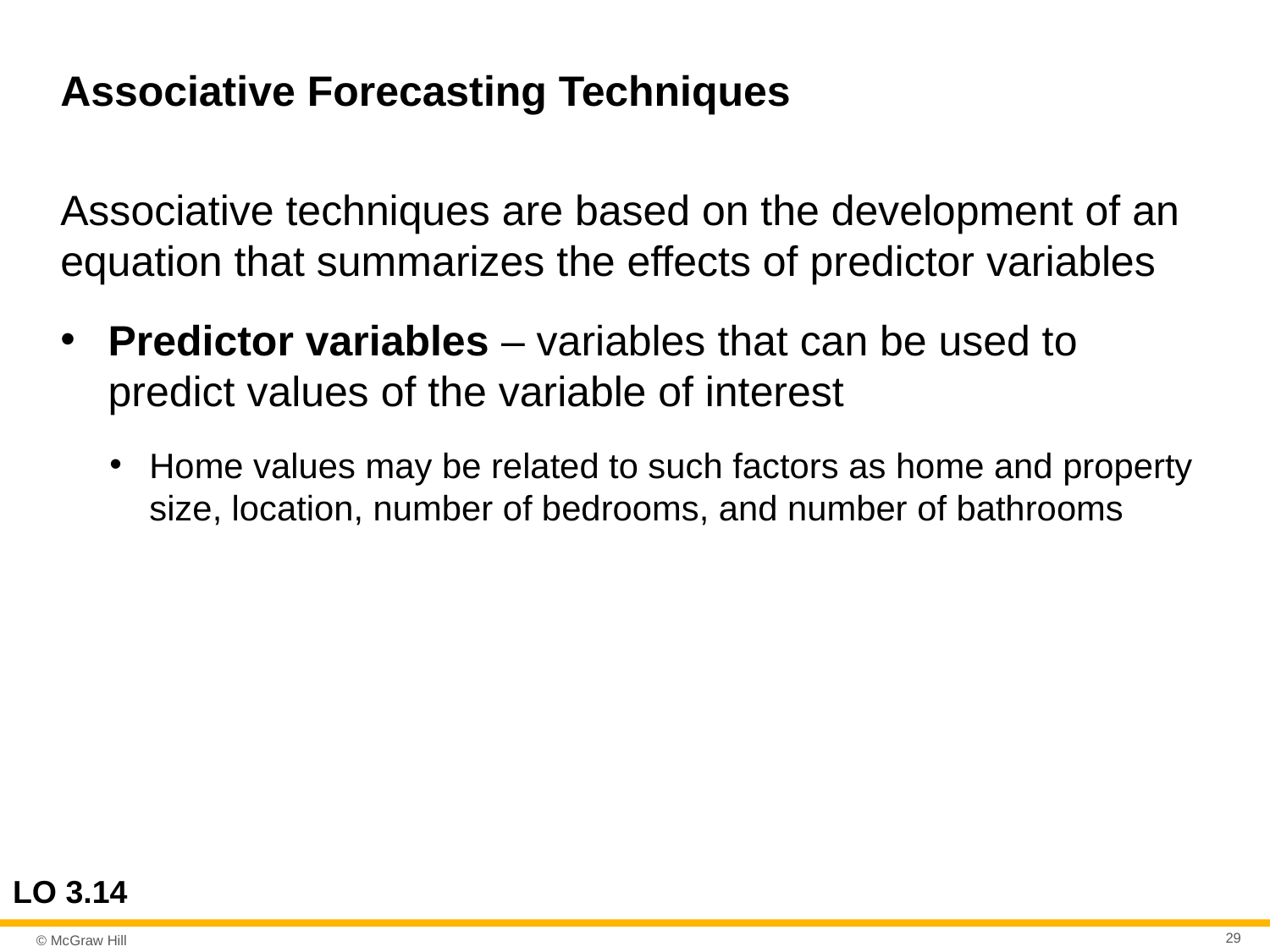

# Associative Forecasting Techniques
Associative techniques are based on the development of an equation that summarizes the effects of predictor variables
Predictor variables – variables that can be used to predict values of the variable of interest
Home values may be related to such factors as home and property size, location, number of bedrooms, and number of bathrooms
LO 3.14